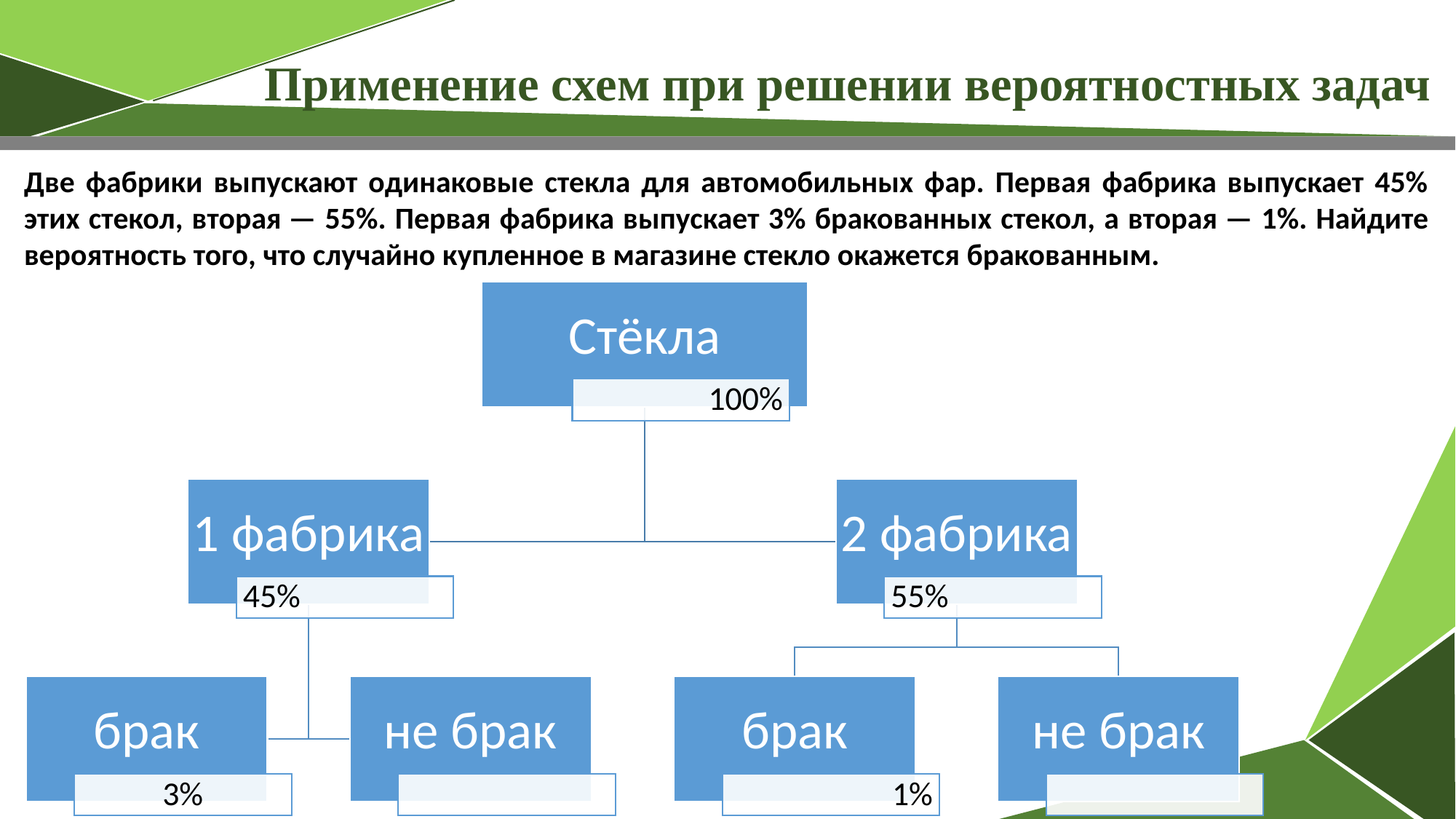

Применение схем при решении вероятностных задач

Две фабрики выпускают одинаковые стекла для автомобильных фар. Первая фабрика выпускает 45% этих стекол, вторая — 55%. Первая фабрика выпускает 3% бракованных стекол, а вторая — 1%. Найдите вероятность того, что случайно купленное в магазине стекло окажется бракованным.
Стёкла
100%
1 фабрика
45%
брак
3%
не брак

2 фабрика
55%
брак
1%
не брак